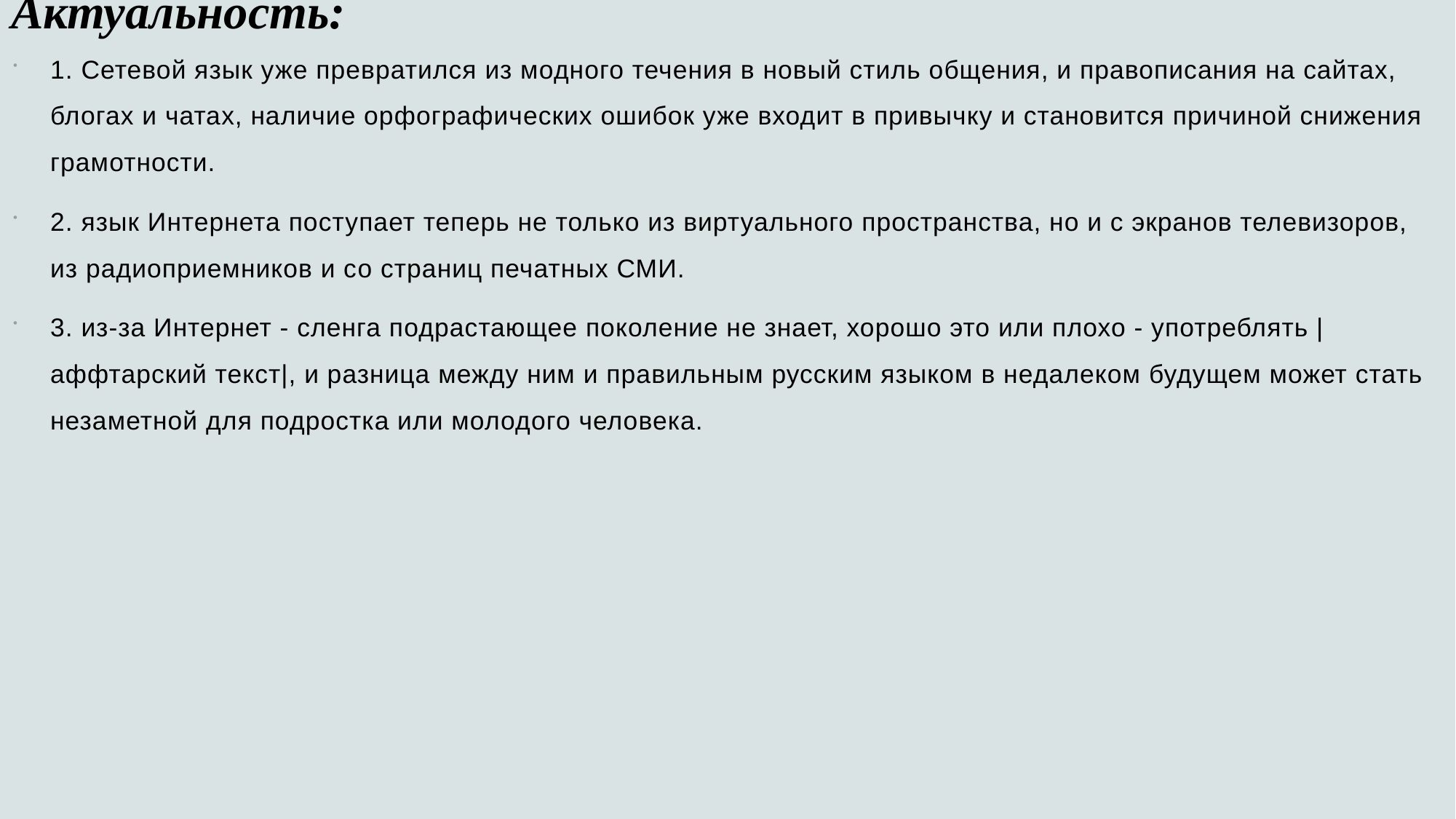

# Актуальность:
1. Сетевой язык уже превратился из модного течения в новый стиль общения, и правописания на сайтах, блогах и чатах, наличие орфографических ошибок уже входит в привычку и становится причиной снижения грамотности.
2. язык Интернета поступает теперь не только из виртуального пространства, но и с экранов телевизоров, из радиоприемников и со страниц печатных СМИ.
3. из-за Интернет - сленга подрастающее поколение не знает, хорошо это или плохо - употреблять |аффтарский текст|, и разница между ним и правильным русским языком в недалеком будущем может стать незаметной для подростка или молодого человека.